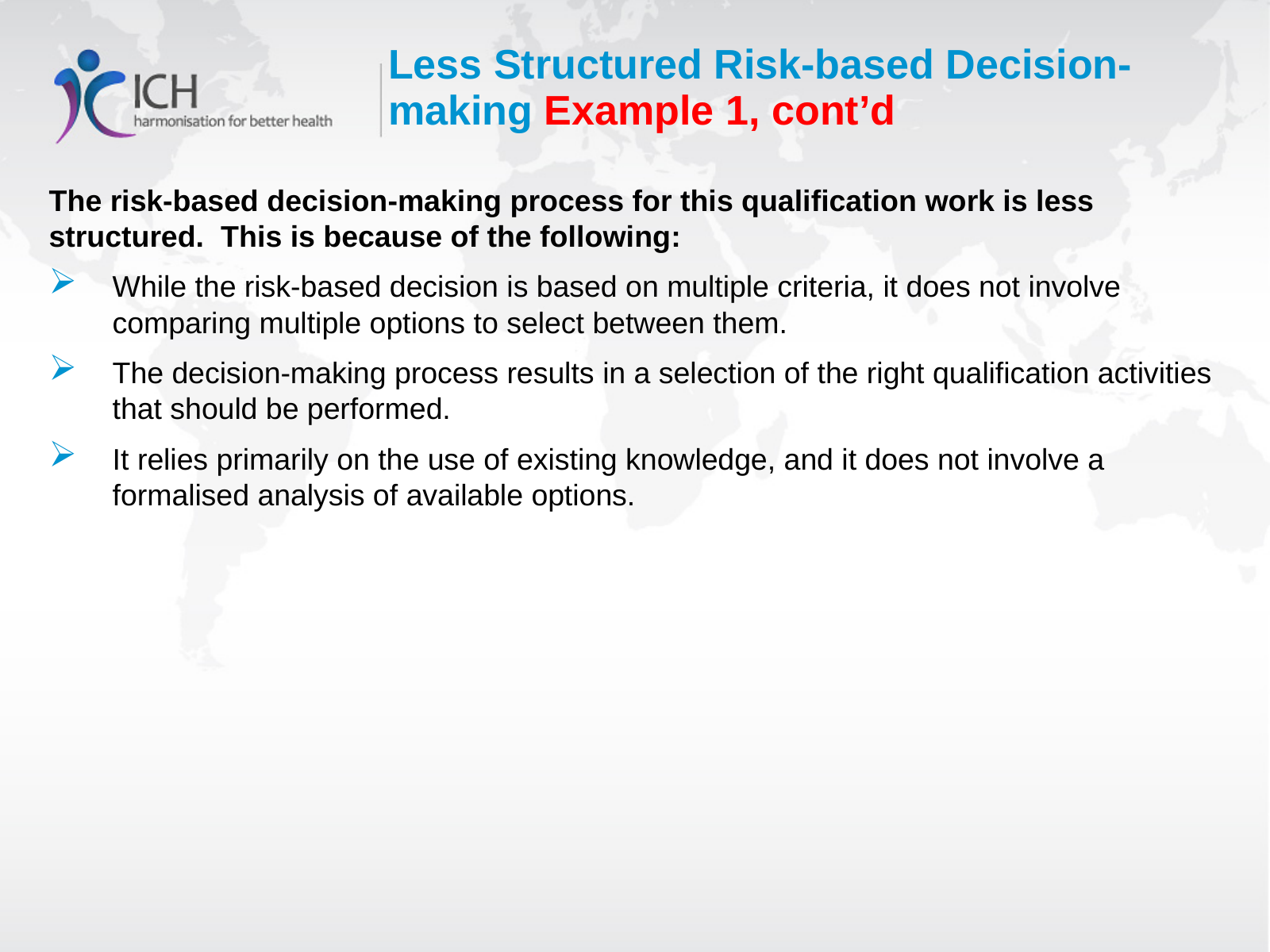

# Less Structured Risk-based Decision-making Example 1, cont’d
The risk-based decision-making process for this qualification work is less structured.  This is because of the following:
While the risk-based decision is based on multiple criteria, it does not involve comparing multiple options to select between them.
The decision-making process results in a selection of the right qualification activities that should be performed.
It relies primarily on the use of existing knowledge, and it does not involve a formalised analysis of available options.